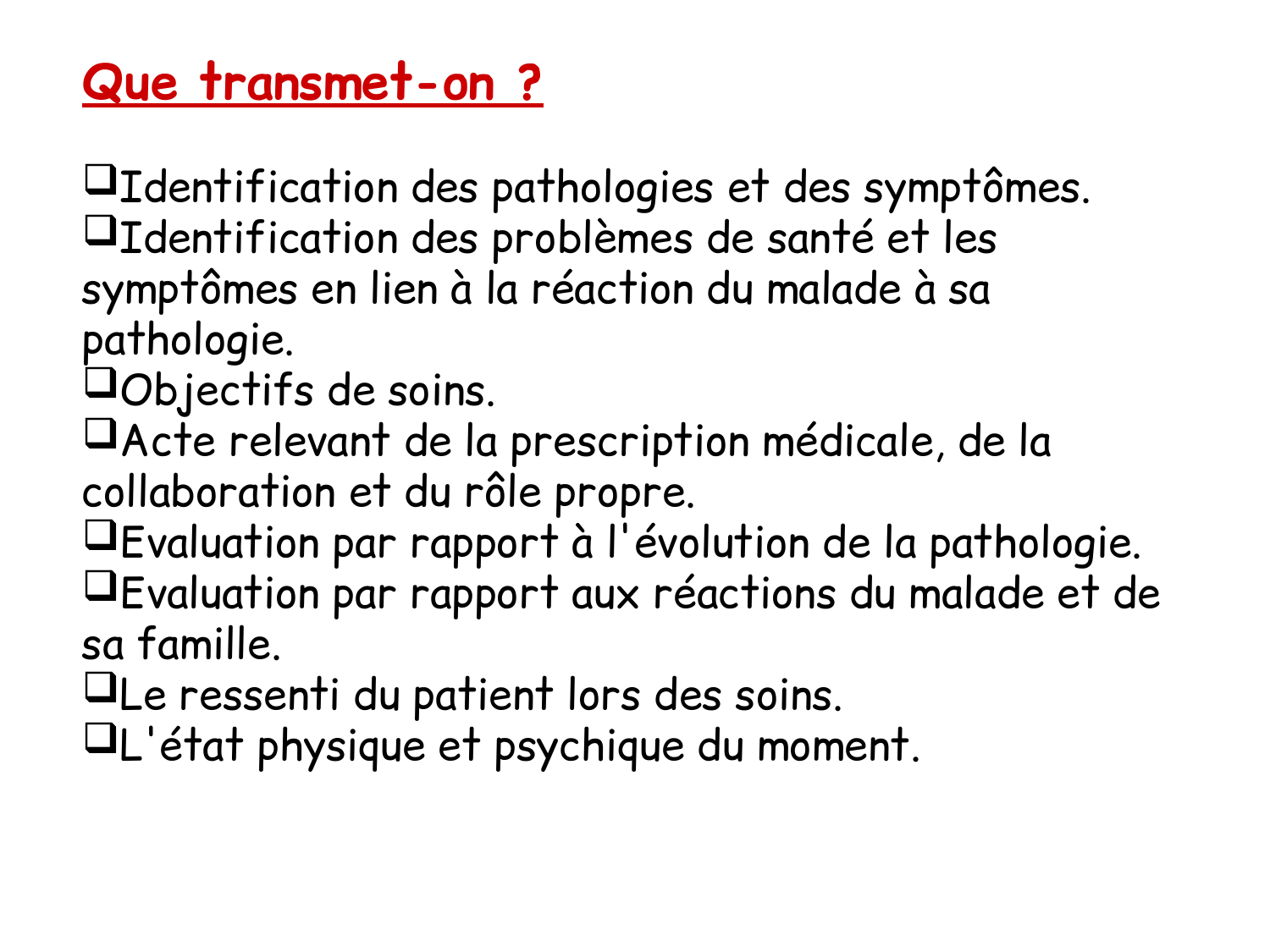

Que transmet-on ?

Identification des pathologies et des symptômes.
Identification des problèmes de santé et les symptômes en lien à la réaction du malade à sa pathologie.
Objectifs de soins.
Acte relevant de la prescription médicale, de la collaboration et du rôle propre.
Evaluation par rapport à l'évolution de la pathologie.
Evaluation par rapport aux réactions du malade et de sa famille.
Le ressenti du patient lors des soins.
L'état physique et psychique du moment.